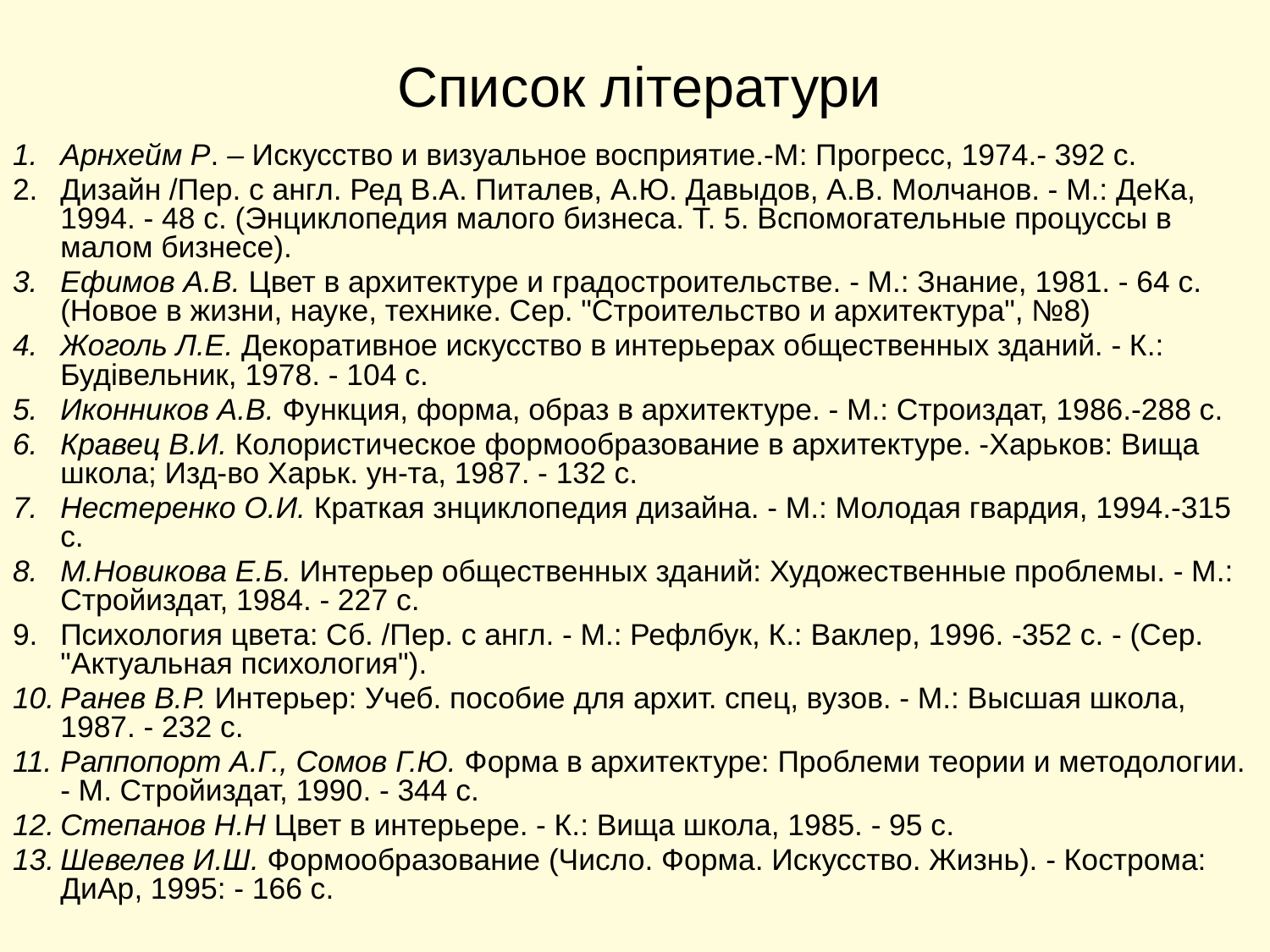

# Список літератури
Арнхейм Р. – Искусство и визуальное восприятие.-М: Прогресс, 1974.- 392 с.
Дизайн /Пер. с англ. Ред В.А. Питалев, А.Ю. Давыдов, А.В. Молчанов. - М.: ДеКа, 1994. - 48 с. (Энциклопедия малого бизнеса. Т. 5. Вспомогательные процуссы в малом бизнесе).
Ефимов А.В. Цвет в архитектуре и градостроительстве. - М.: Знание, 1981. - 64 с. (Новое в жизни, науке, технике. Сер. "Строительство и архитектура", №8)
Жоголь Л.Е. Декоративное искусство в интерьерах общественных зданий. - К.: Будівельник, 1978. - 104 с.
Иконников А.В. Функция, форма, образ в архитектуре. - М.: Строиз­дат, 1986.-288 с.
Кравец В.И. Колористическое формообразование в архитектуре. -Харьков: Вища школа; Изд-во Харьк. ун-та, 1987. - 132 с.
Нестеренко О.И. Краткая знциклопедия дизайна. - М.: Молодая гвардия, 1994.-315 с.
М.Новикова Е.Б. Интерьер общественных зданий: Художественные про­блемы. - М.: Стройиздат, 1984. - 227 с.
Психология цвета: Сб. /Пер. с англ. - М.: Рефлбук, К.: Ваклер, 1996. -352 с. - (Сер. "Актуальная психология").
Ранев В.Р. Интерьер: Учеб. пособие для архит. спец, вузов. - М.: Высшая школа, 1987. - 232 с.
Раппопорт А.Г., Сомов Г.Ю. Форма в архитектуре: Проблеми теории и методологии. - М. Стройиздат, 1990. - 344 с.
Степанов Н.Н Цвет в интерьере. - К.: Вища школа, 1985. - 95 с.
Шевелев И.Ш. Формообразование (Число. Форма. Искусство. Жизнь). - Кострома: ДиАр, 1995: - 166 с.